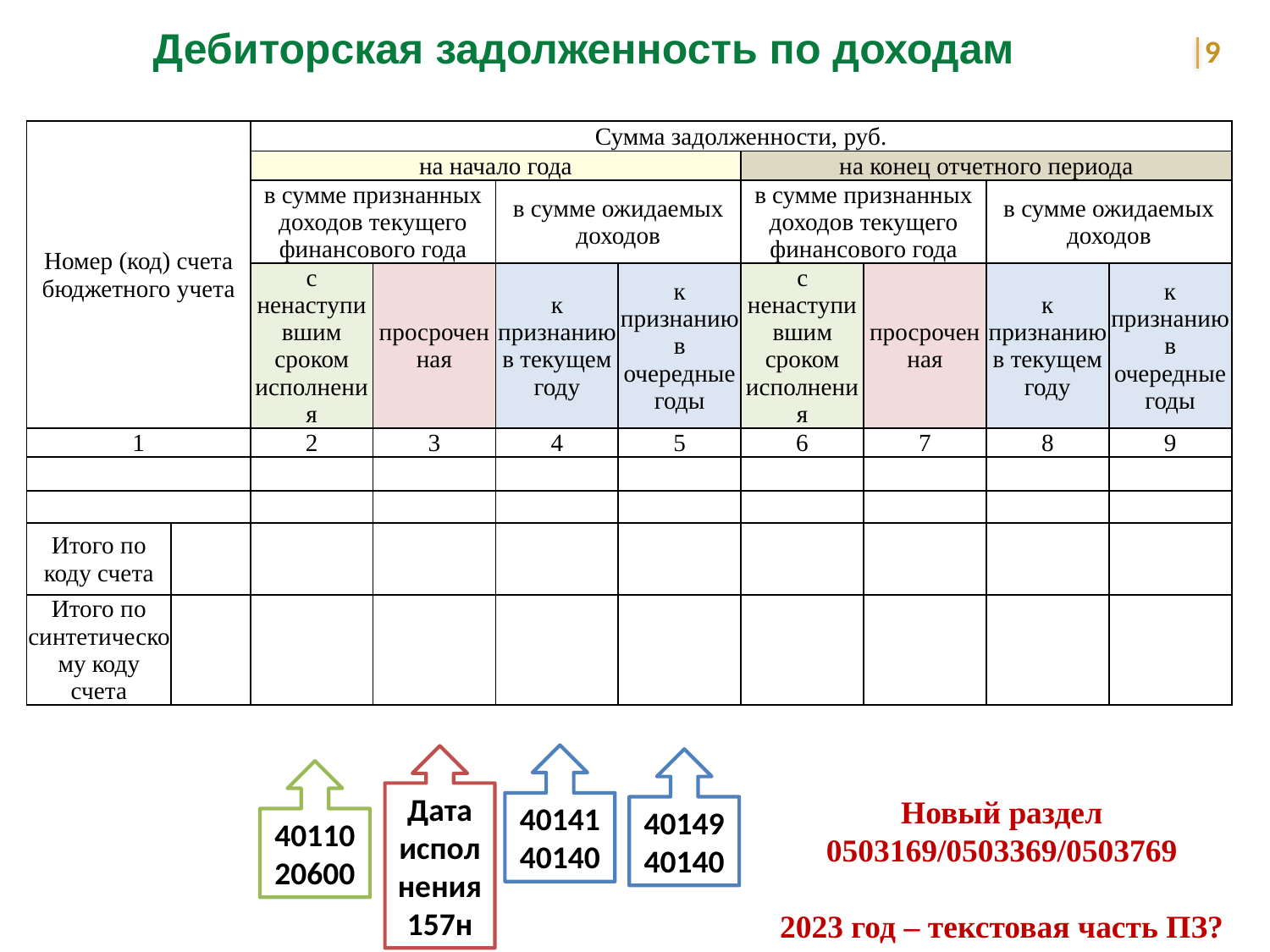

Дебиторская задолженность по доходам
9
| Номер (код) счета бюджетного учета |  | Сумма задолженности, руб. |  |  |  |  |  |  |  |
| --- | --- | --- | --- | --- | --- | --- | --- | --- | --- |
|  |  | на начало года |  |  |  | на конец отчетного периода |  |  |  |
|  |  | в сумме признанных доходов текущего финансового года |  | в сумме ожидаемых доходов |  | в сумме признанных доходов текущего финансового года |  | в сумме ожидаемых доходов |  |
|  |  | с ненаступившим сроком исполнения | просроченная | к признанию в текущем году | к признанию в очередные годы | с ненаступившим сроком исполнения | просроченная | к признанию в текущем году | к признанию в очередные годы |
| 1 |  | 2 | 3 | 4 | 5 | 6 | 7 | 8 | 9 |
|  |  |  |  |  |  |  |  |  |  |
|  |  |  |  |  |  |  |  |  |  |
| Итого по коду счета |  |  |  |  |  |  |  |  |  |
| Итого по синтетическому коду счета |  |  |  |  |  |  |  |  |  |
40141
40140
Дата исполнения 157н
40149
40140
40110
20600
Новый раздел 0503169/0503369/0503769

2023 год – текстовая часть ПЗ?